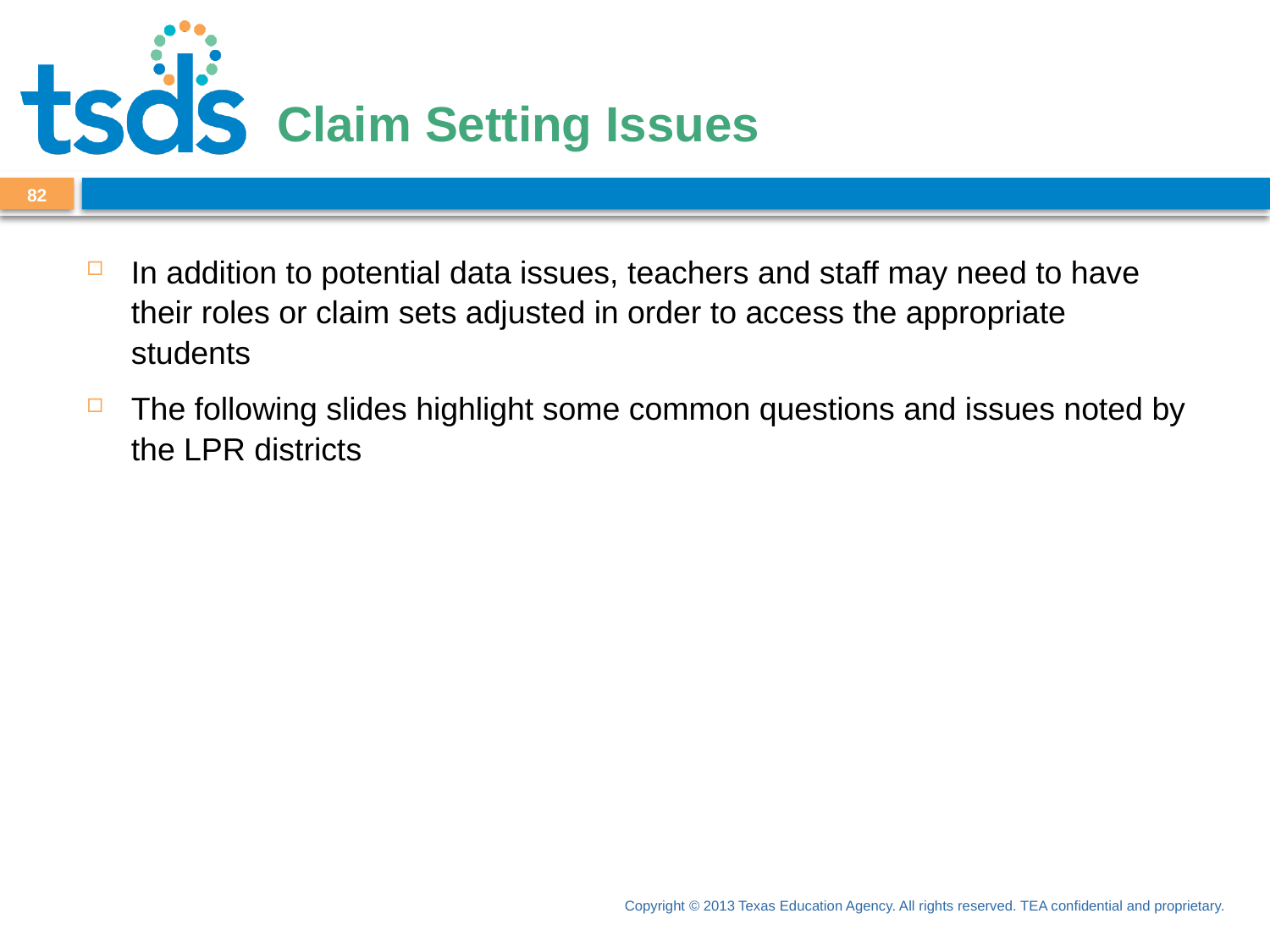

# Claim Setting Issues
82
In addition to potential data issues, teachers and staff may need to have their roles or claim sets adjusted in order to access the appropriate students
The following slides highlight some common questions and issues noted by the LPR districts